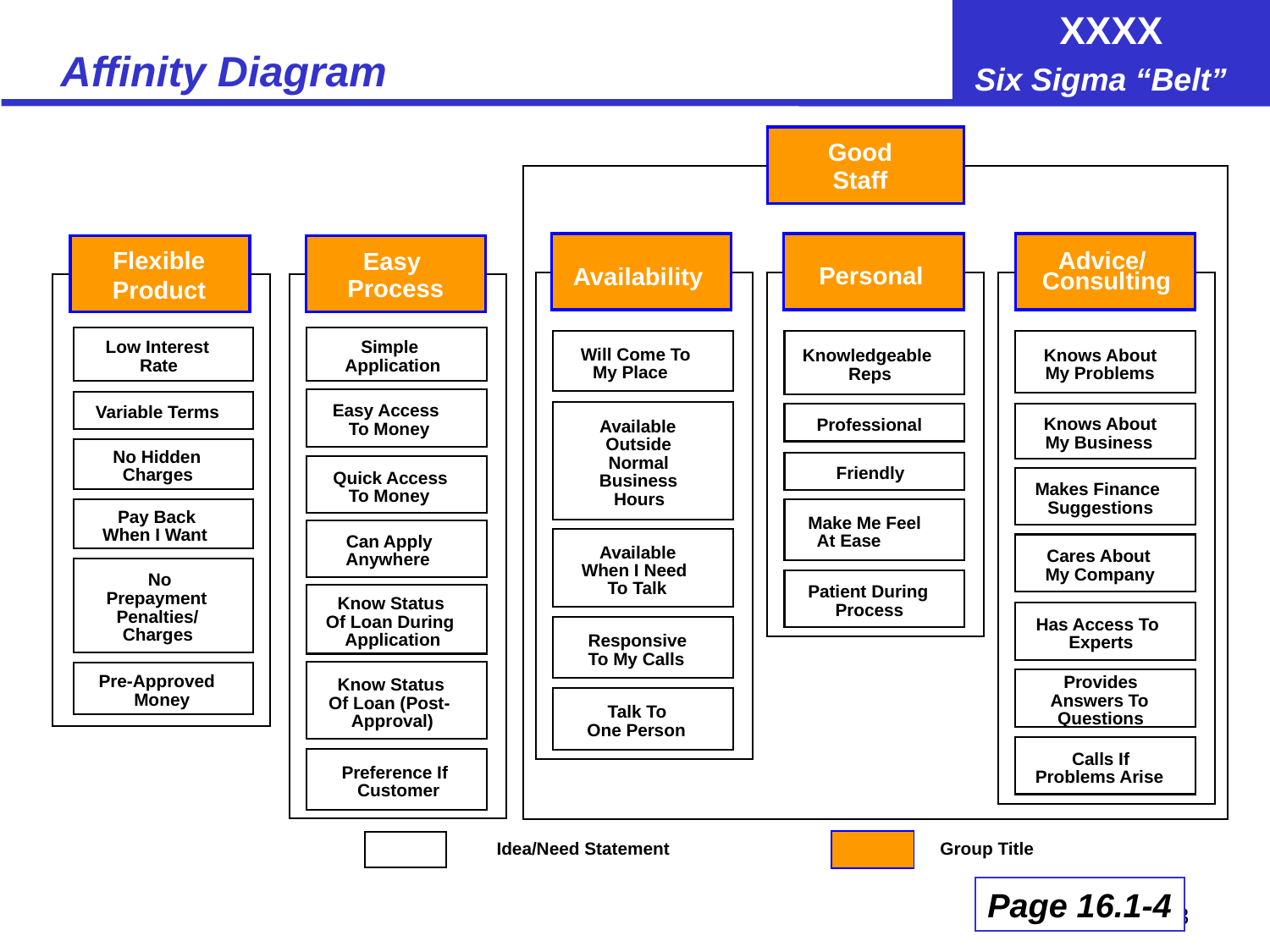

# Affinity Diagram

Good

Staff

Flexible
Advice/
Easy

Personal
Availability
Availability
Consulting
Process
Product

Low Interest
Simple

Will Come To
Knowledgeable
Knows About
Application
Rate
My Place
My Problems
Reps

Easy Access
Variable Terms

Knows About
Professional
Available
To Money
My Business
Outside

No Hidden
Normal

Friendly

Charges
Quick Access
Business

Makes Finance
To Money
Hours
Suggestions

Pay Back
Make Me Feel
When I Want

At Ease
Can Apply

Available

Cares About
Anywhere
When I Need
My Company

No

To Talk
Patient During
Prepayment

Know Status
Process
Penalties/

Of Loan During
Has Access To

Charges
Application
Responsive
Experts
To My Calls

Pre-Approved
Provides
Know Status

Money
Answers To
Of Loan (Post-

Talk To
Questions
Approval)
One Person

Calls If

Preference If
Problems Arise
Customer

Idea/Need Statement
Group Title

Page 16.1-4